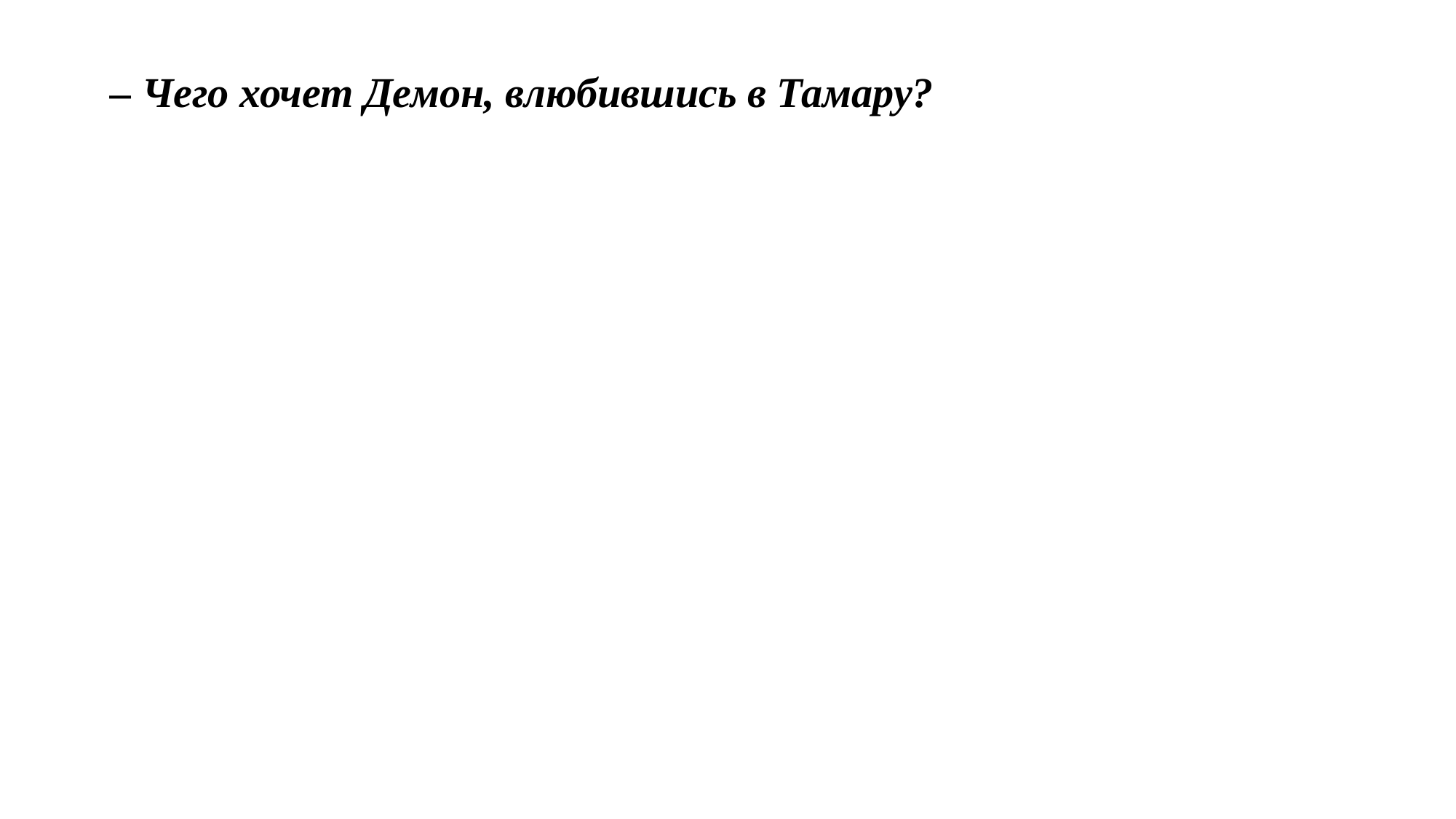

#
– Чего хочет Демон, влюбившись в Тамару?